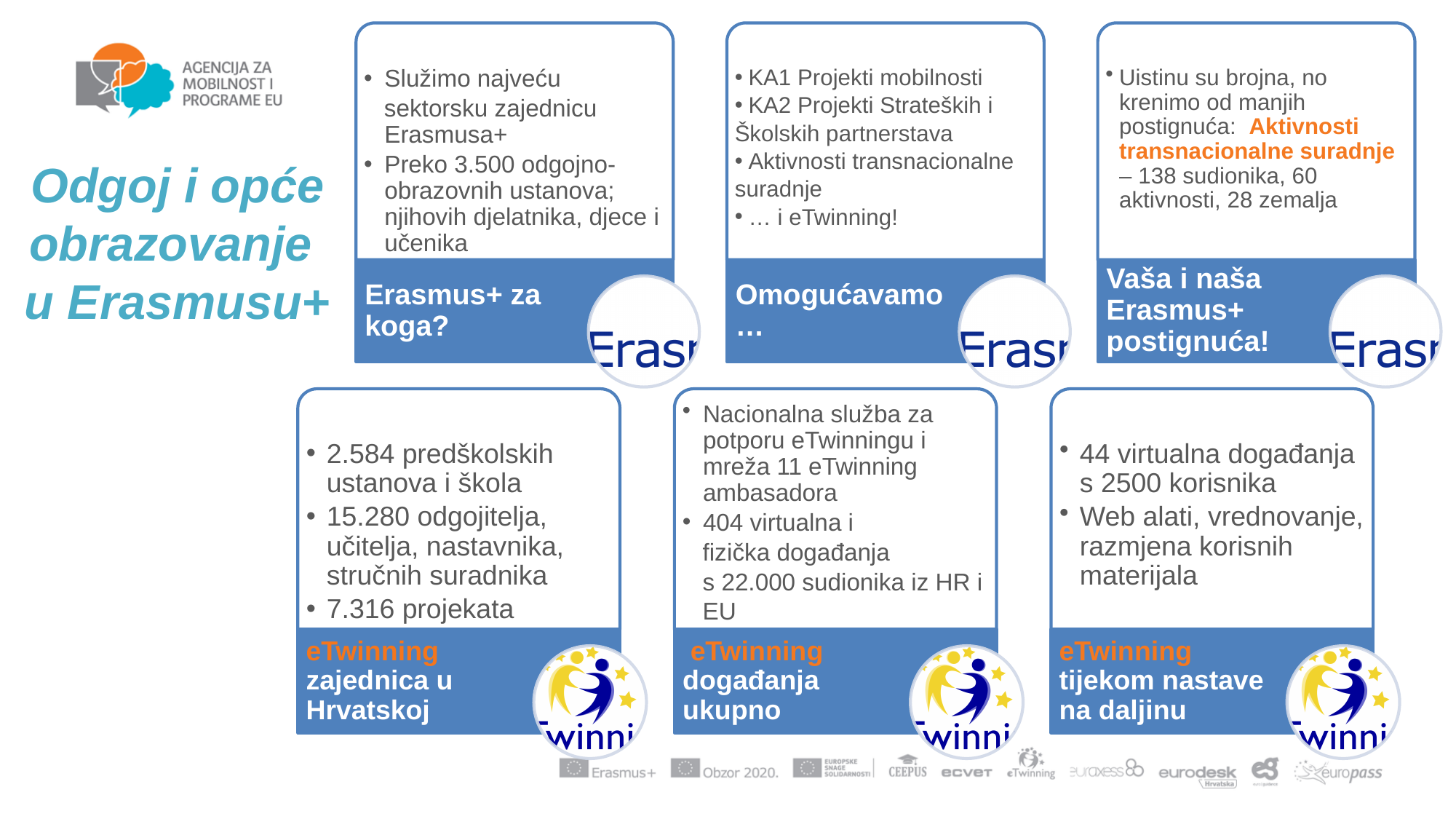

Služimo najveću
   sektorsku zajednicu Erasmusa+
Preko 3.500 odgojno-obrazovnih ustanova; njihovih djelatnika, djece i učenika
Erasmus+ za koga?

KA1 Projekti mobilnosti
KA2 Projekti Strateških i
Školskih partnerstava
Aktivnosti transnacionalne
suradnje
… i eTwinning!

Omogućavamo …

Uistinu su brojna, no krenimo od manjih postignuća:  Aktivnosti transnacionalne suradnje – 138 sudionika, 60 aktivnosti, 28 zemalja
Vaša i naša Erasmus+ postignuća!
Odgoj i opće obrazovanje
u Erasmusu+

2.584 predškolskih ustanova i škola
15.280 odgojitelja, učitelja, nastavnika, stručnih suradnika
7.316 projekata
eTwinning zajednica u Hrvatskoj
Nacionalna služba za potporu eTwinningu i mreža 11 eTwinning ambasadora
404 virtualna i
   fizička događanja
   s 22.000 sudionika iz HR i
   EU

 eTwinning događanja ukupno

44 virtualna događanja s 2500 korisnika
Web alati, vrednovanje, razmjena korisnih materijala
eTwinning tijekom nastave na daljinu